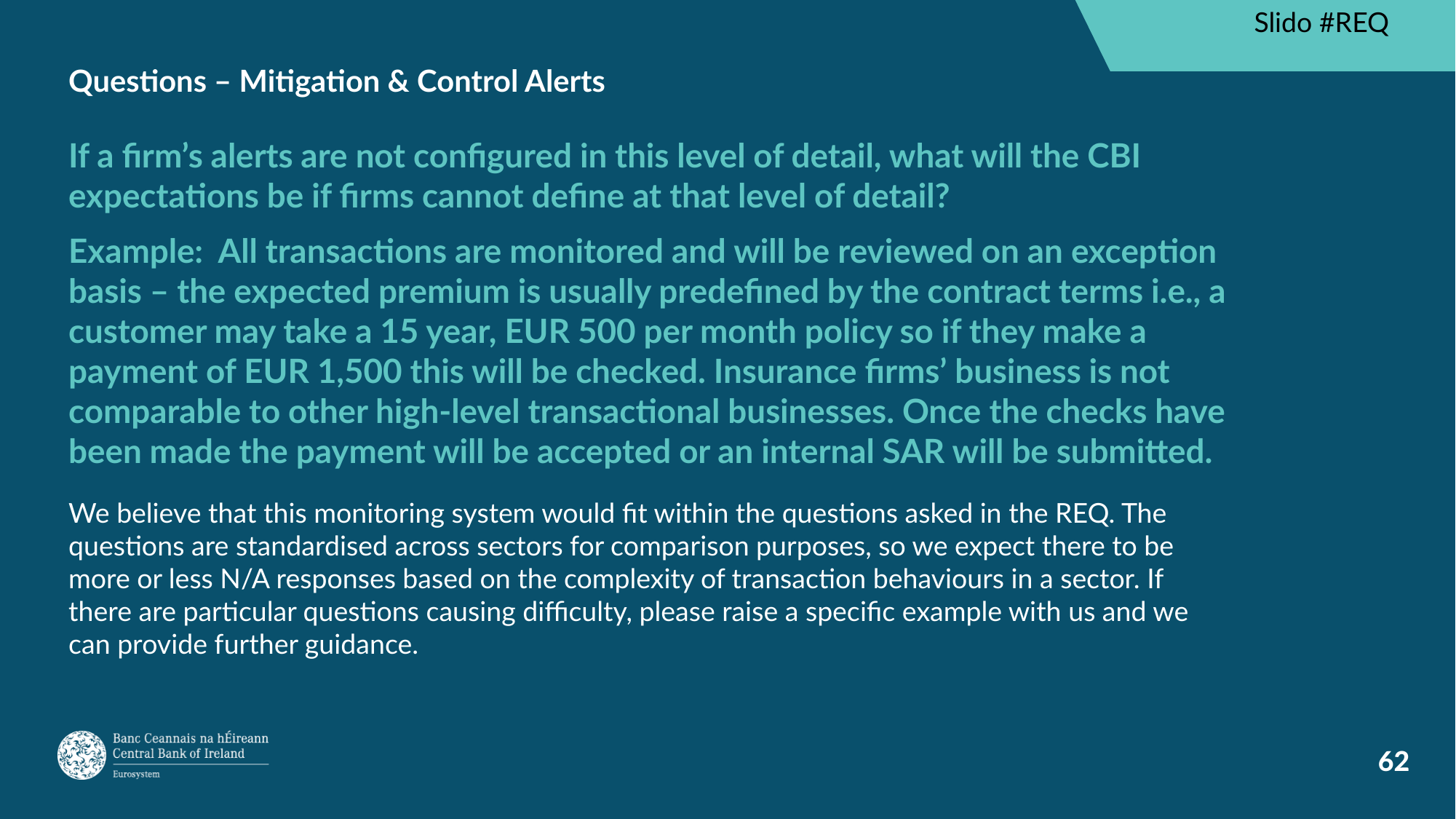

Slido #REQ
# Questions – Mitigation & Control Alerts
If a firm’s alerts are not configured in this level of detail, what will the CBI expectations be if firms cannot define at that level of detail?
Example:  All transactions are monitored and will be reviewed on an exception basis – the expected premium is usually predefined by the contract terms i.e., a customer may take a 15 year, EUR 500 per month policy so if they make a payment of EUR 1,500 this will be checked. Insurance firms’ business is not comparable to other high-level transactional businesses. Once the checks have been made the payment will be accepted or an internal SAR will be submitted.
We believe that this monitoring system would fit within the questions asked in the REQ. The questions are standardised across sectors for comparison purposes, so we expect there to be more or less N/A responses based on the complexity of transaction behaviours in a sector. If there are particular questions causing difficulty, please raise a specific example with us and we can provide further guidance.